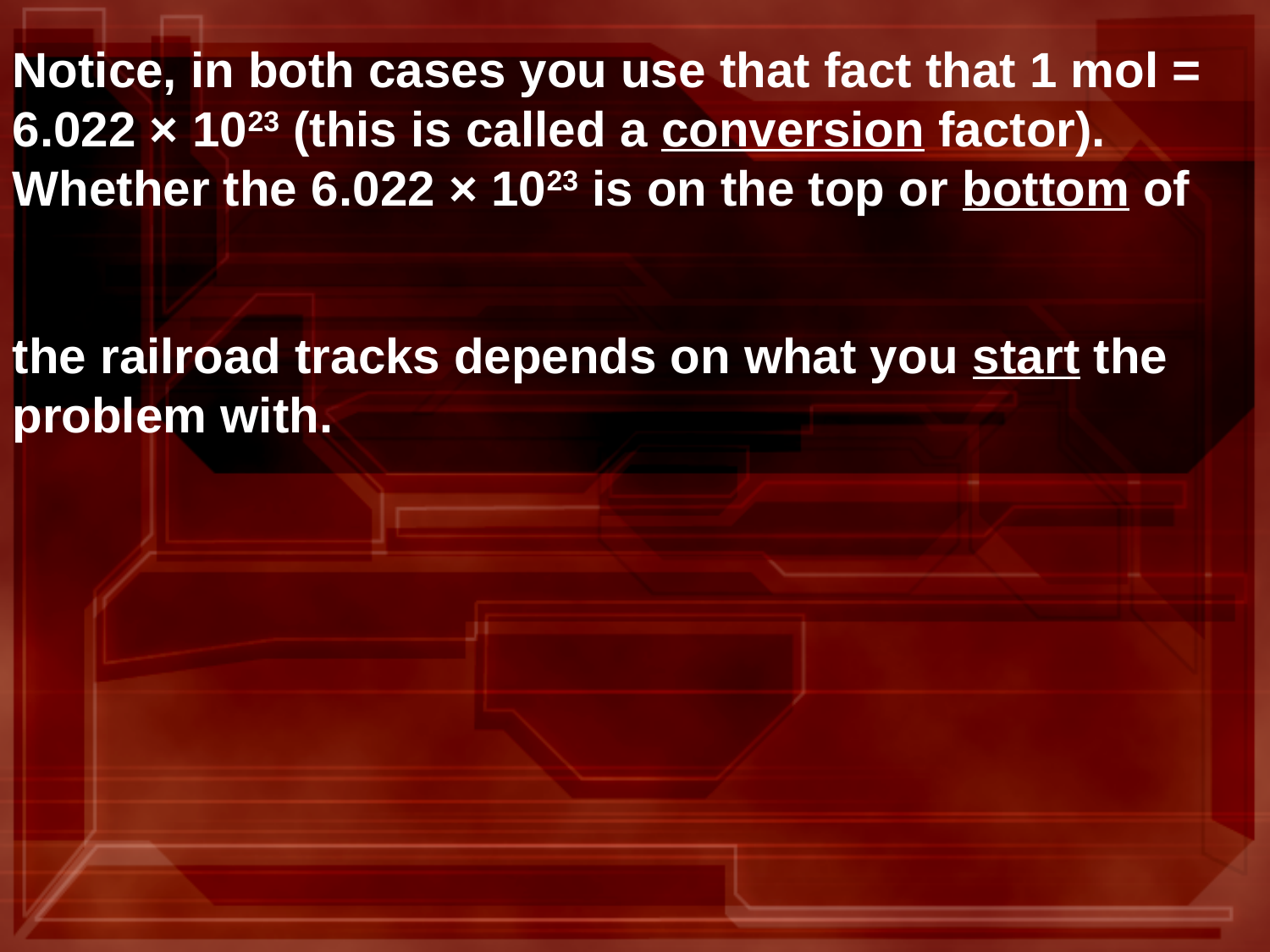

Notice, in both cases you use that fact that 1 mol = 6.022 × 1023 (this is called a conversion factor).  Whether the 6.022 × 1023 is on the top or bottom of

the railroad tracks depends on what you start the problem with.